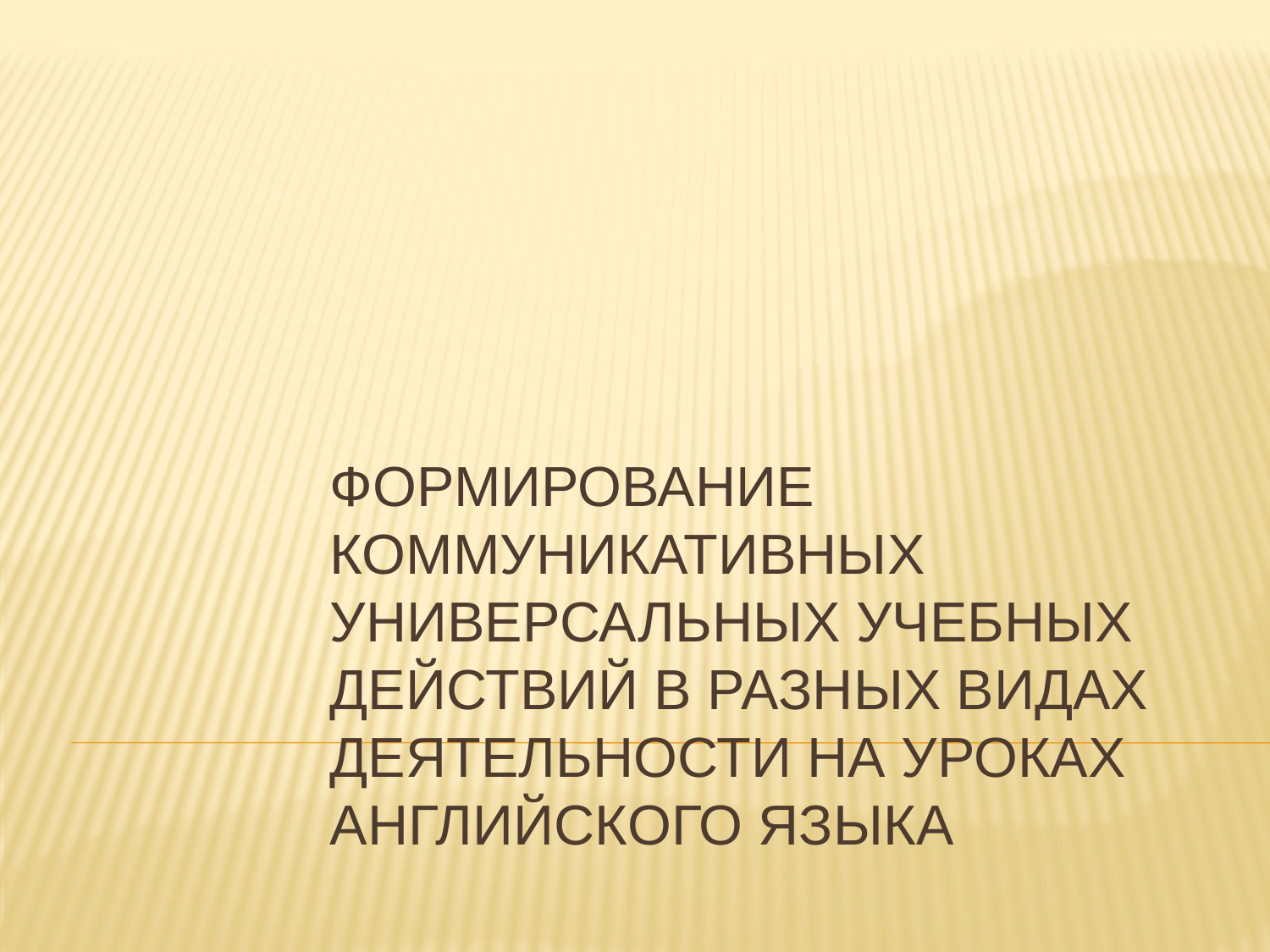

# Формирование коммуникативных универсальных учебных действий в разных видах деятельности на уроках английского языка